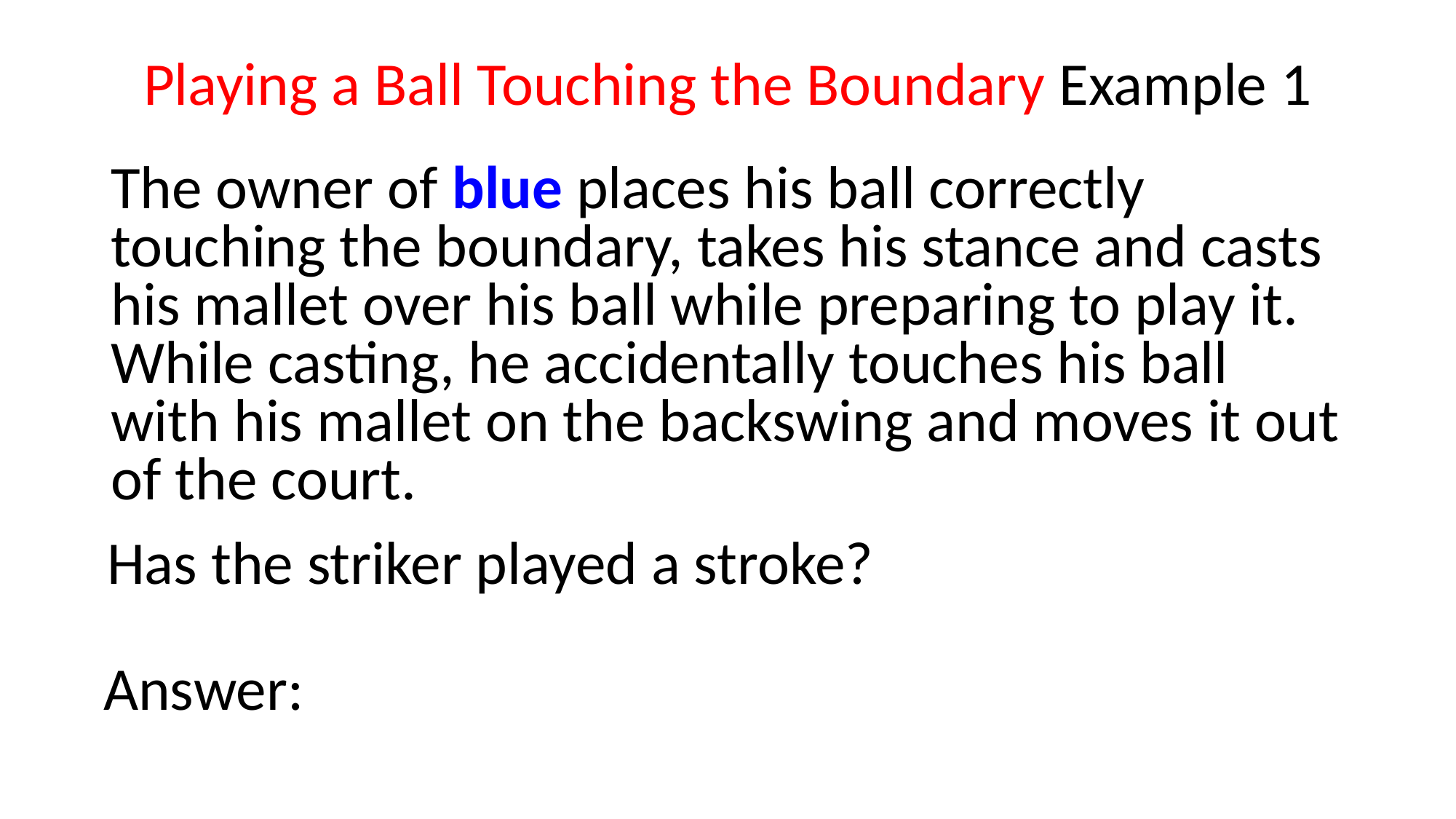

# Playing a Ball Touching the Boundary Example 1
The owner of blue places his ball correctly touching the boundary, takes his stance and casts his mallet over his ball while preparing to play it. While casting, he accidentally touches his ball with his mallet on the backswing and moves it out of the court.
Has the striker played a stroke?
Answer: